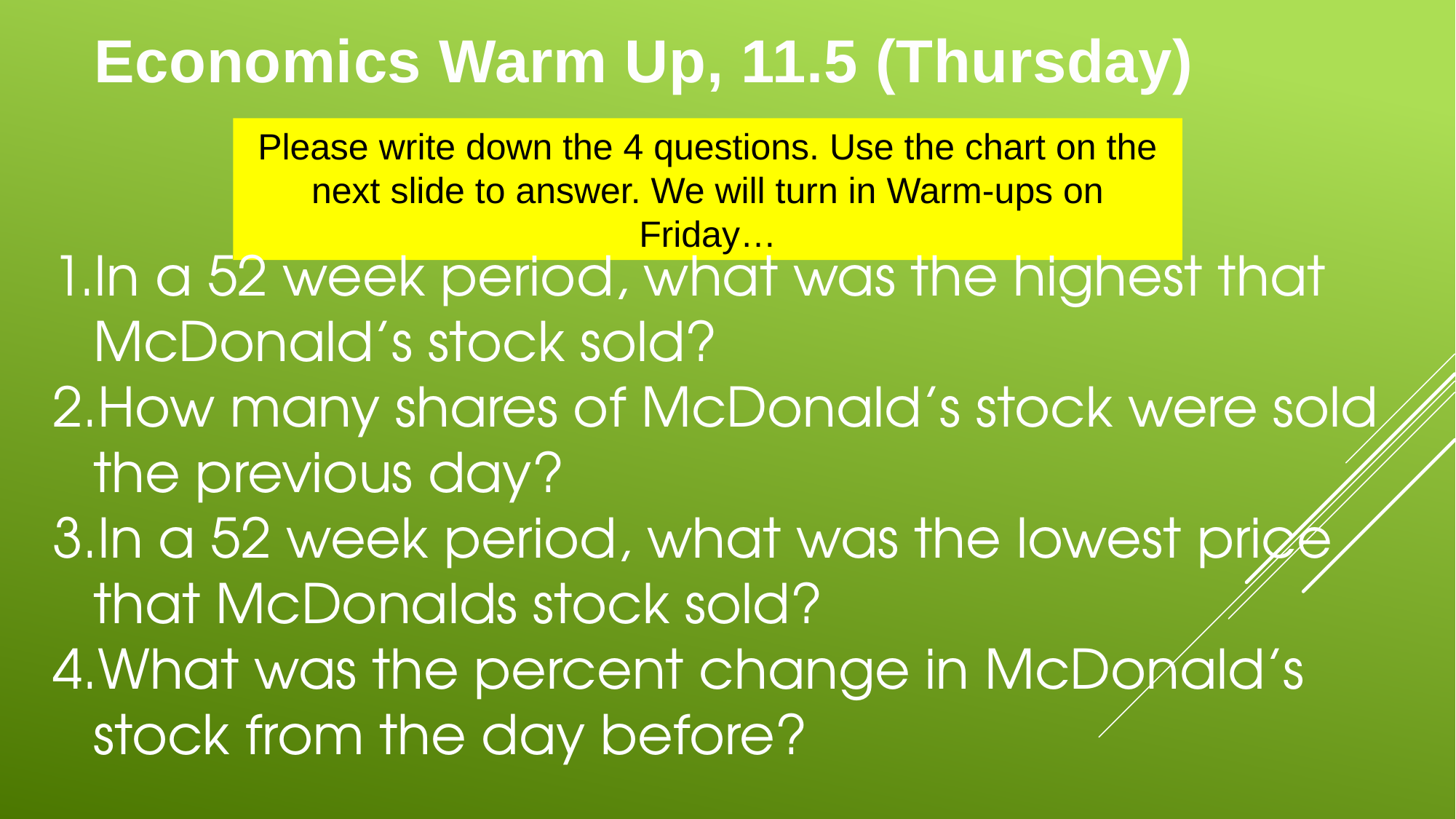

Economics Warm Up, 11.5 (Thursday)
Please write down the 4 questions. Use the chart on the next slide to answer. We will turn in Warm-ups on Friday…
In a 52 week period, what was the highest that McDonald’s stock sold?
How many shares of McDonald’s stock were sold the previous day?
In a 52 week period, what was the lowest price that McDonalds stock sold?
What was the percent change in McDonald’s stock from the day before?